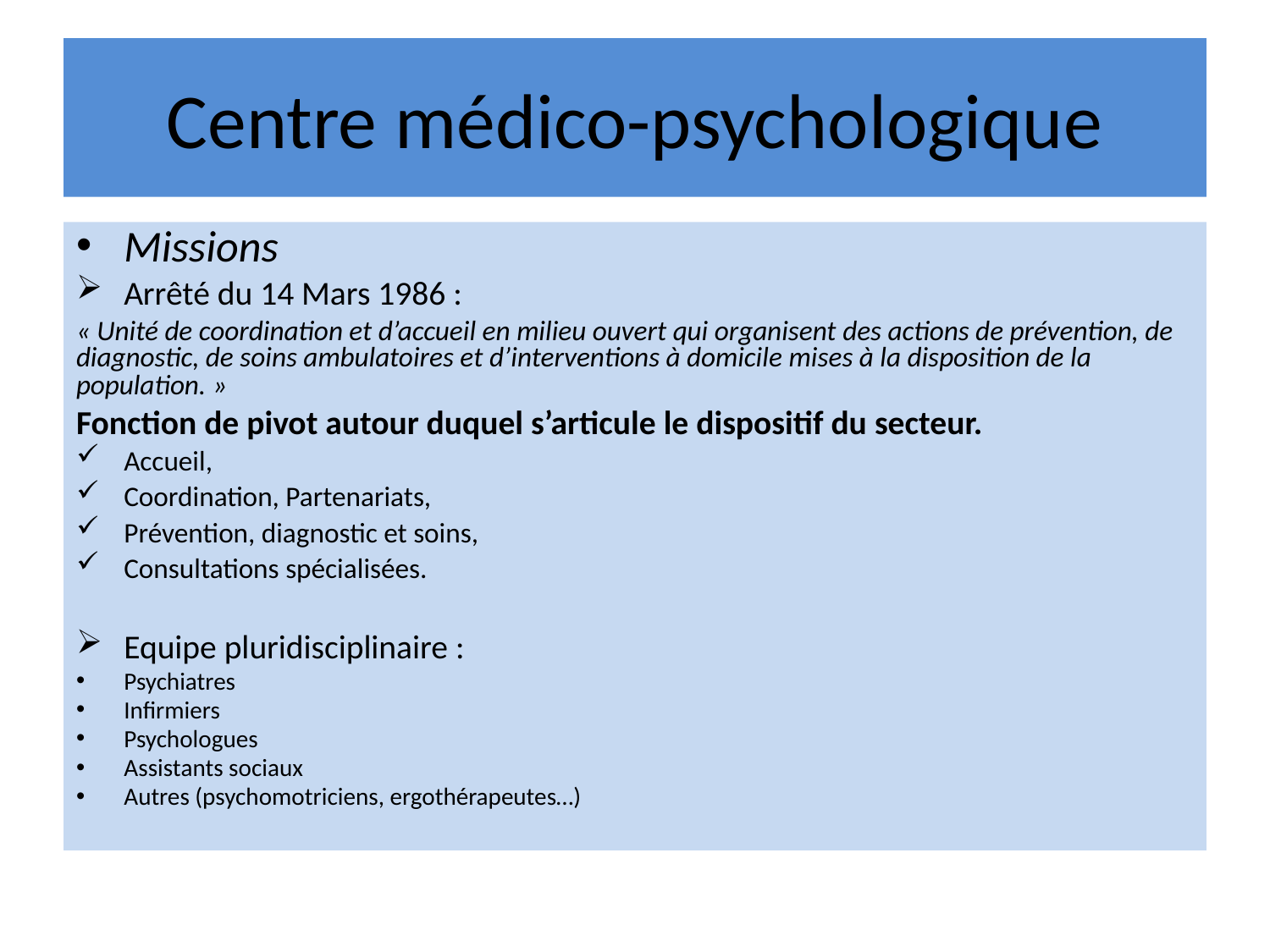

# Centre médico-psychologique
Missions
Arrêté du 14 Mars 1986 :
« Unité de coordination et d’accueil en milieu ouvert qui organisent des actions de prévention, de diagnostic, de soins ambulatoires et d’interventions à domicile mises à la disposition de la population. »
Fonction de pivot autour duquel s’articule le dispositif du secteur.
Accueil,
Coordination, Partenariats,
Prévention, diagnostic et soins,
Consultations spécialisées.

Equipe pluridisciplinaire :
Psychiatres
Infirmiers
Psychologues
Assistants sociaux
Autres (psychomotriciens, ergothérapeutes…)